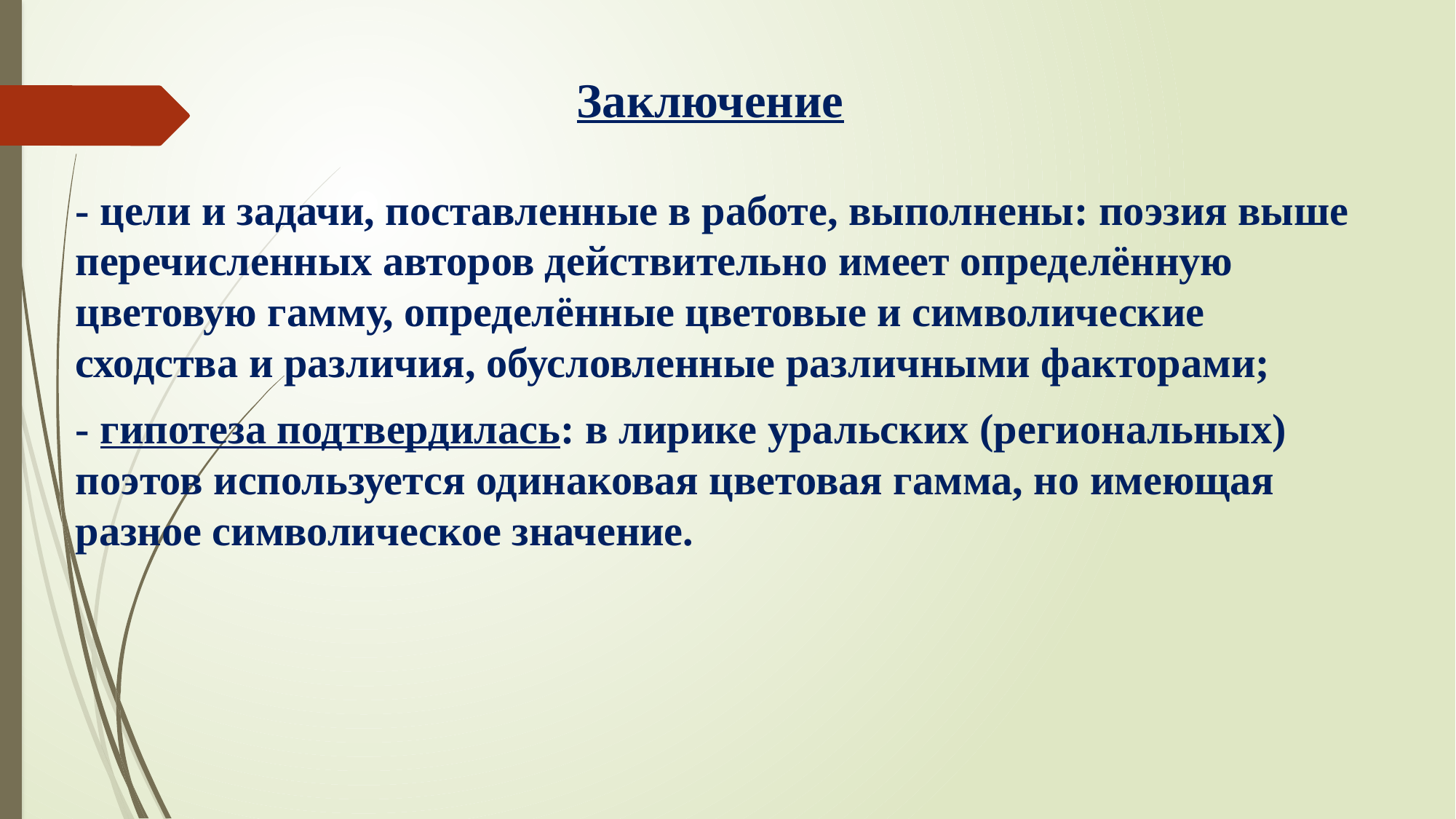

# Заключение
- цели и задачи, поставленные в работе, выполнены: поэзия выше перечисленных авторов действительно имеет определённую цветовую гамму, определённые цветовые и символические сходства и различия, обусловленные различными факторами;
- гипотеза подтвердилась: в лирике уральских (региональных) поэтов используется одинаковая цветовая гамма, но имеющая разное символическое значение.